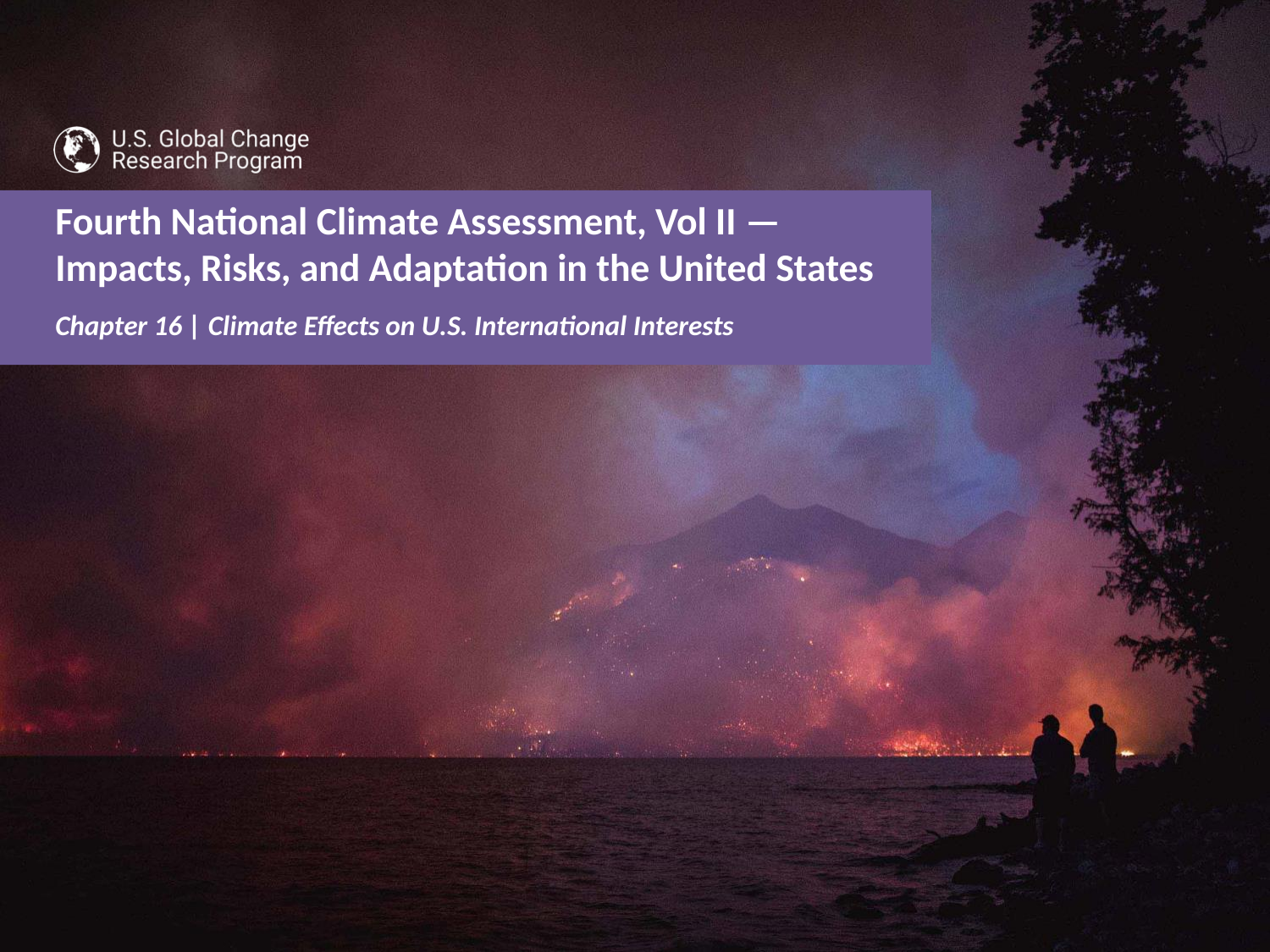

Chapter 16 | Climate Effects on U.S. International Interests